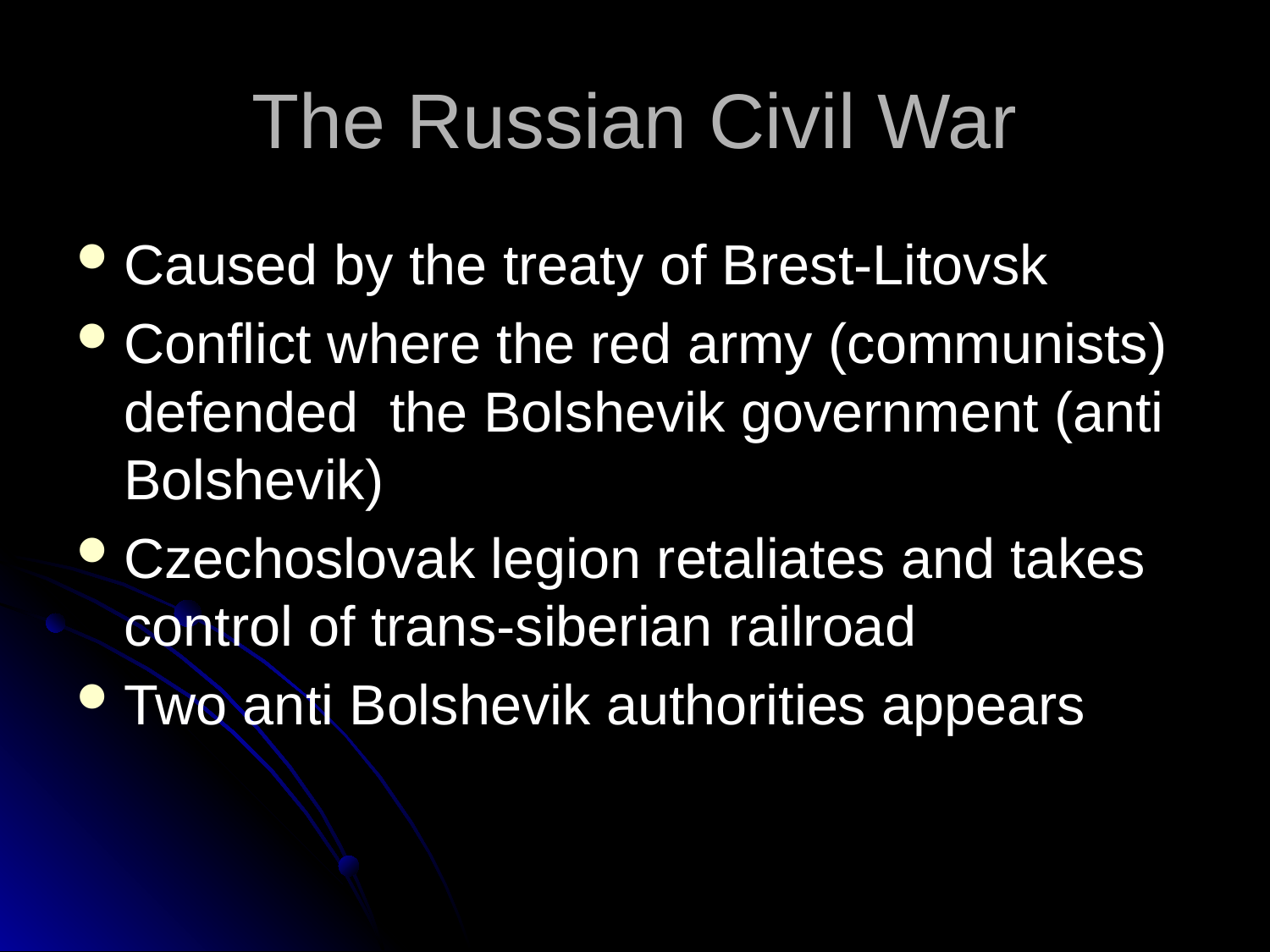

The Russian Civil War
Caused by the treaty of Brest-Litovsk
Conflict where the red army (communists) defended  the Bolshevik government (anti Bolshevik)
Czechoslovak legion retaliates and takes control of trans-siberian railroad
Two anti Bolshevik authorities appears